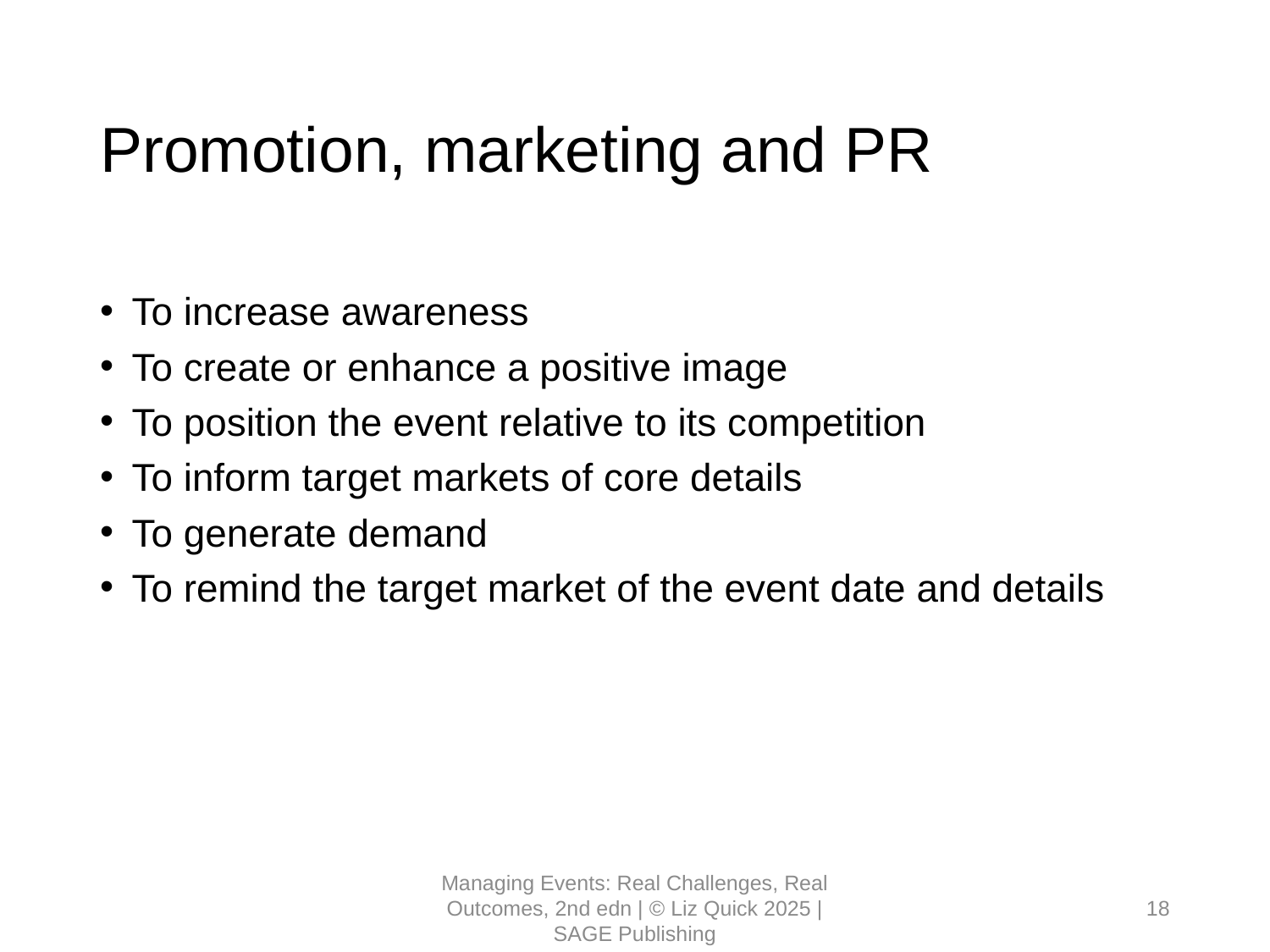

# Promotion, marketing and PR
To increase awareness
To create or enhance a positive image
To position the event relative to its competition
To inform target markets of core details
To generate demand
To remind the target market of the event date and details
Managing Events: Real Challenges, Real Outcomes, 2nd edn | © Liz Quick 2025 | SAGE Publishing
18